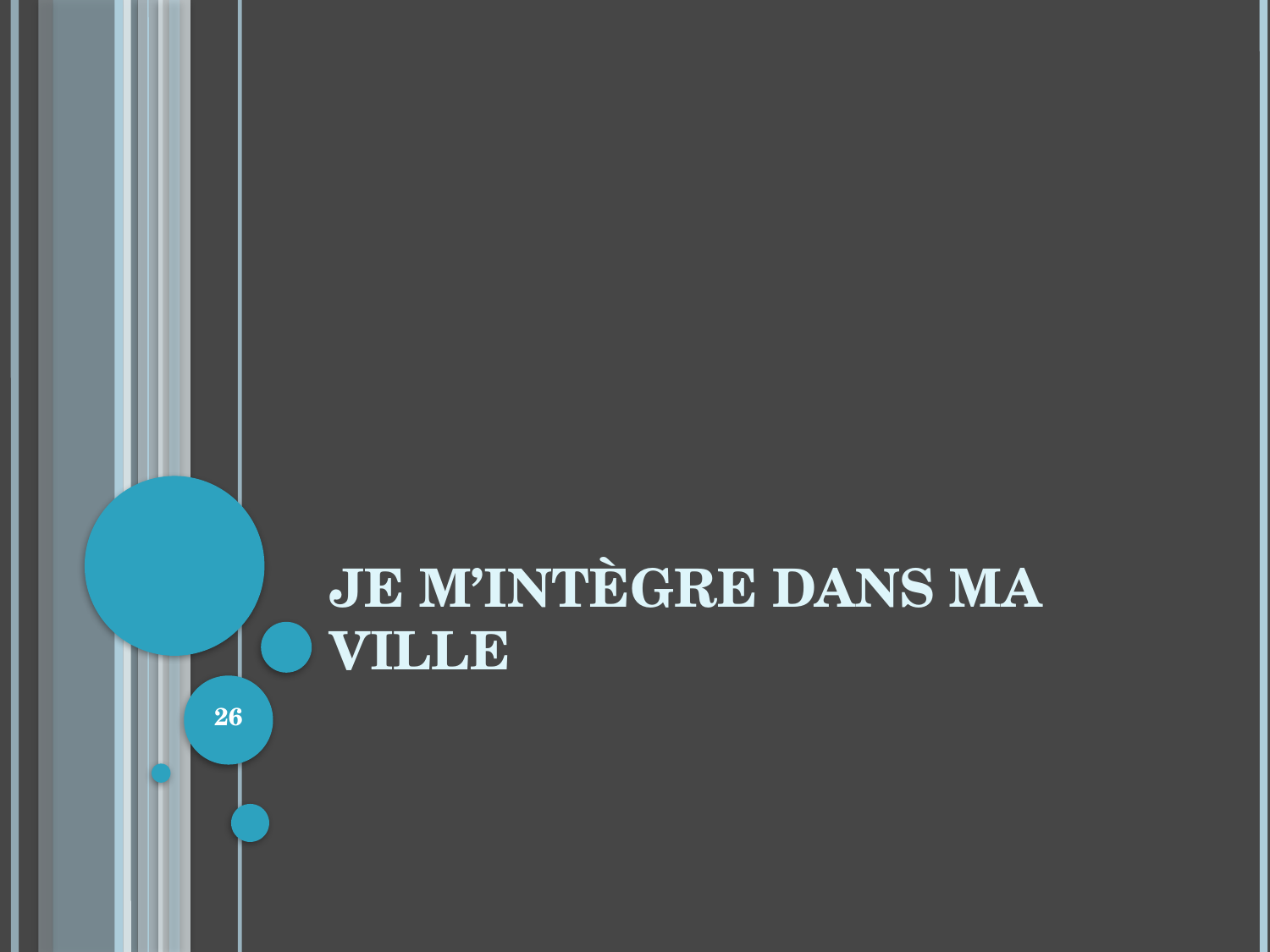

# Je m’intègre dans ma ville
26